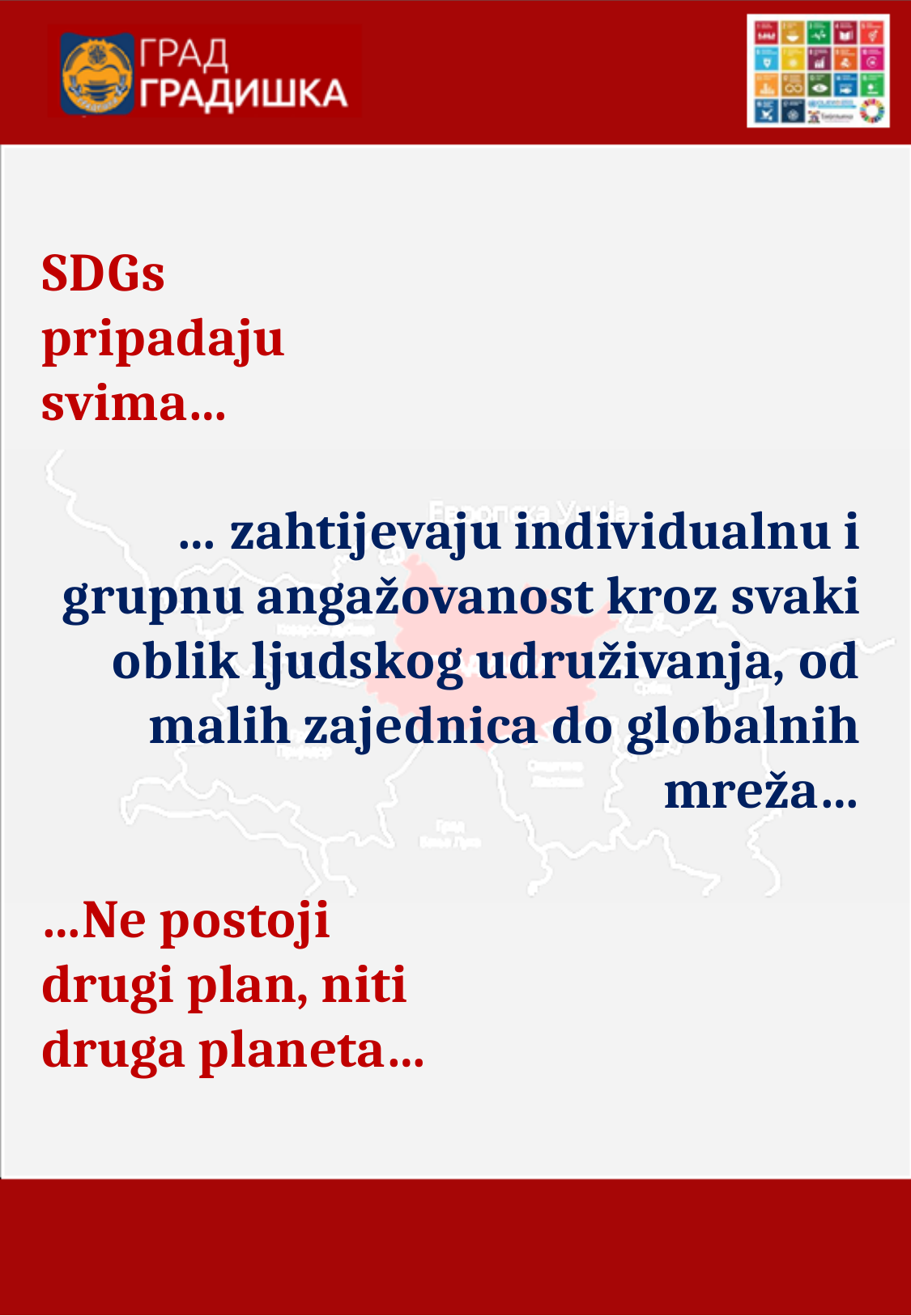

SDGs
pripadaju
svima…

… zahtijevaju individualnu i grupnu angažovanost kroz svaki oblik ljudskog udruživanja, od malih zajednica do globalnih mreža…

…Ne postoji
drugi plan, niti
druga planeta…